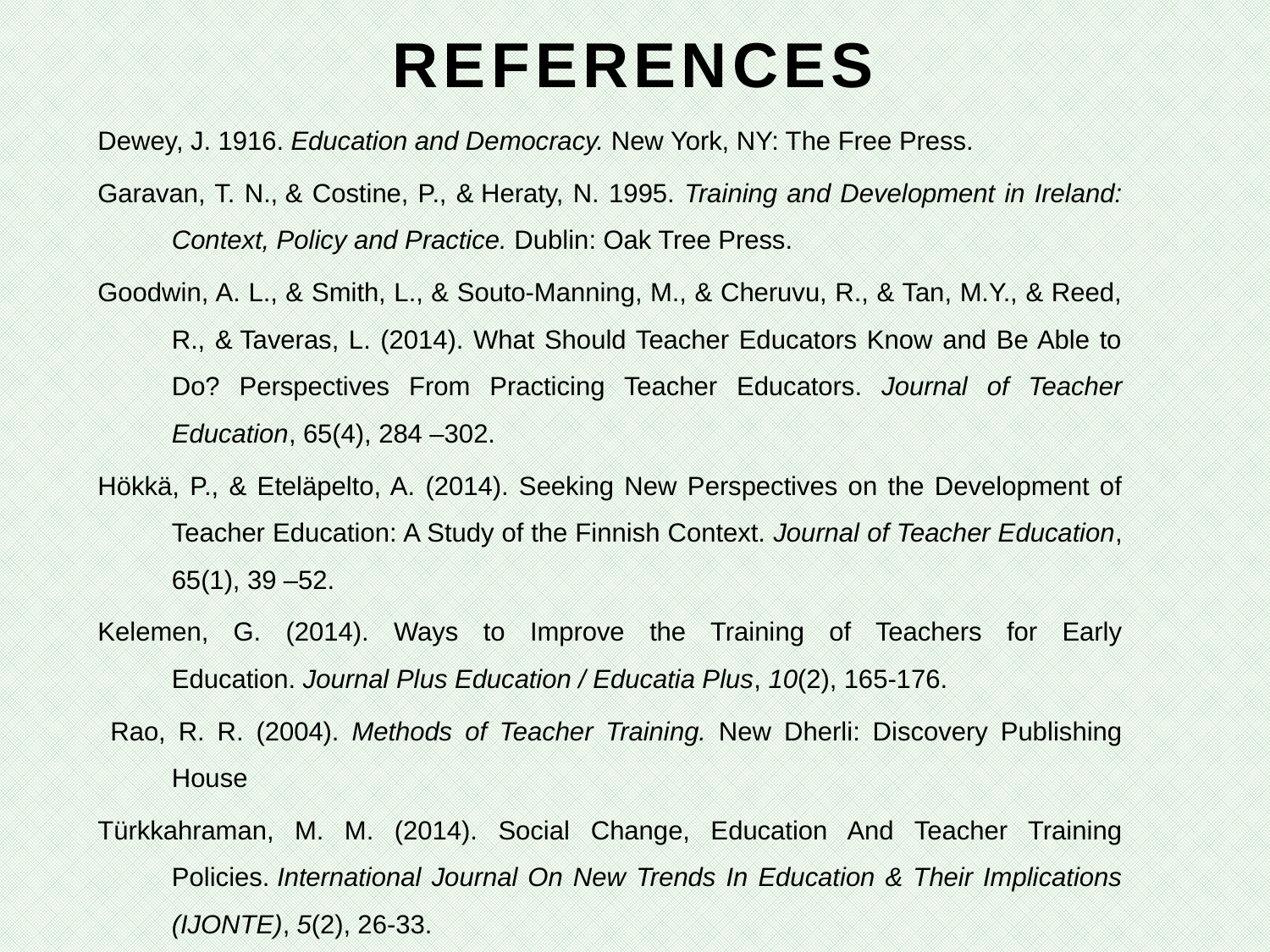

# REFERENCES
Dewey, J. 1916. Education and Democracy. New York, NY: The Free Press.
Garavan, T. N., & Costine, P., & Heraty, N. 1995. Training and Development in Ireland: Context, Policy and Practice. Dublin: Oak Tree Press.
Goodwin, A. L., & Smith, L., & Souto-Manning, M., & Cheruvu, R., & Tan, M.Y., & Reed, R., & Taveras, L. (2014). What Should Teacher Educators Know and Be Able to Do? Perspectives From Practicing Teacher Educators. Journal of Teacher Education, 65(4), 284 –302.
Hökkä, P., & Eteläpelto, A. (2014). Seeking New Perspectives on the Development of Teacher Education: A Study of the Finnish Context. Journal of Teacher Education, 65(1), 39 –52.
Kelemen, G. (2014). Ways to Improve the Training of Teachers for Early Education. Journal Plus Education / Educatia Plus, 10(2), 165-176.
 Rao, R. R. (2004). Methods of Teacher Training. New Dherli: Discovery Publishing House
Türkkahraman, M. M. (2014). Social Change, Education And Teacher Training Policies. International Journal On New Trends In Education & Their Implications (IJONTE), 5(2), 26-33.